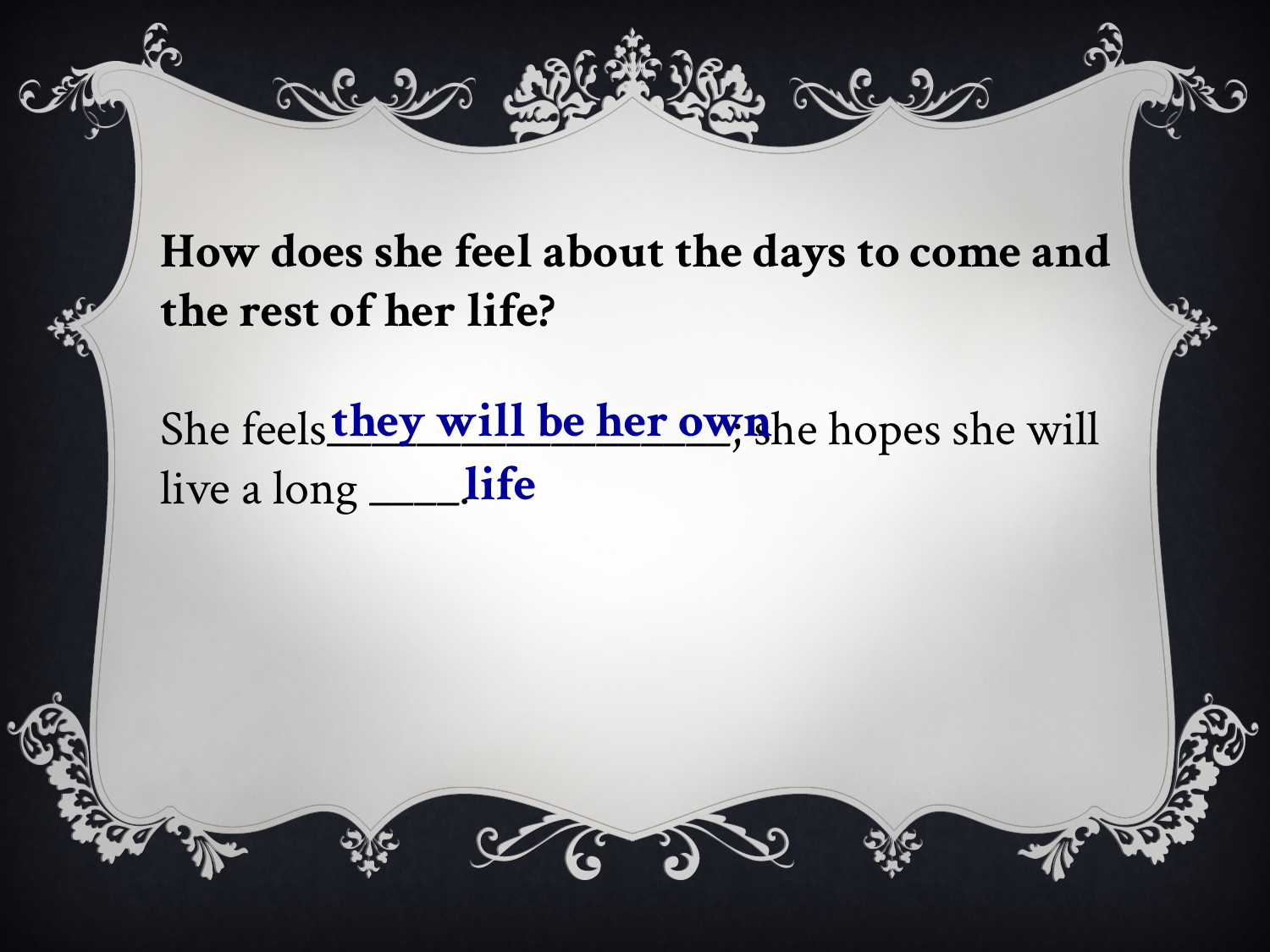

How does she feel about the days to come and the rest of her life?

She feels__________________; she hopes she will live a long ____.
they will be her own
life